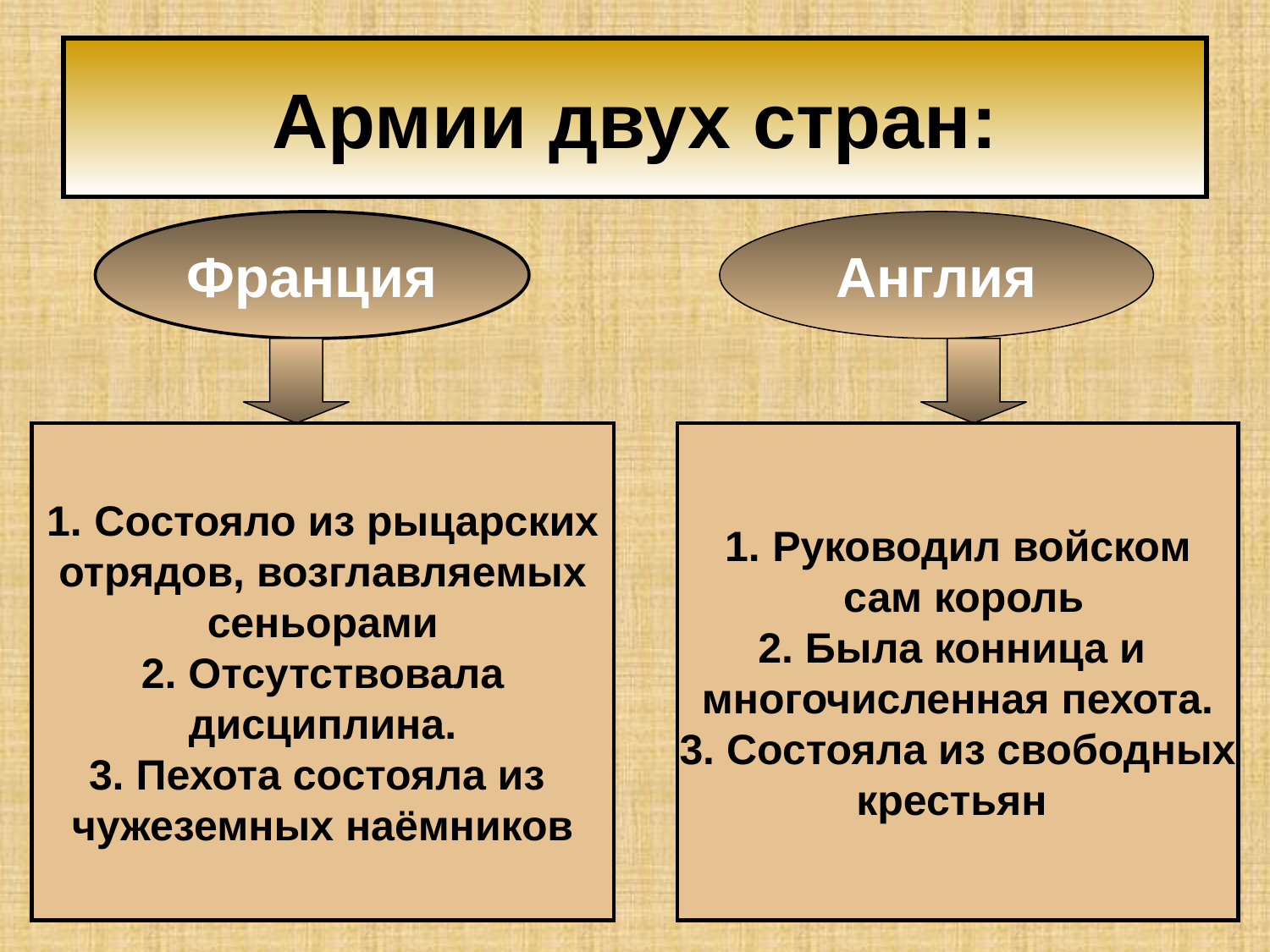

# Армии двух стран:
Франция
Англия

Состояло из рыцарских
отрядов, возглавляемых
сеньорами
2. Отсутствовала
дисциплина.
3. Пехота состояла из
чужеземных наёмников
Руководил войском
 сам король
2. Была конница и
многочисленная пехота.
3. Состояла из свободных
крестьян